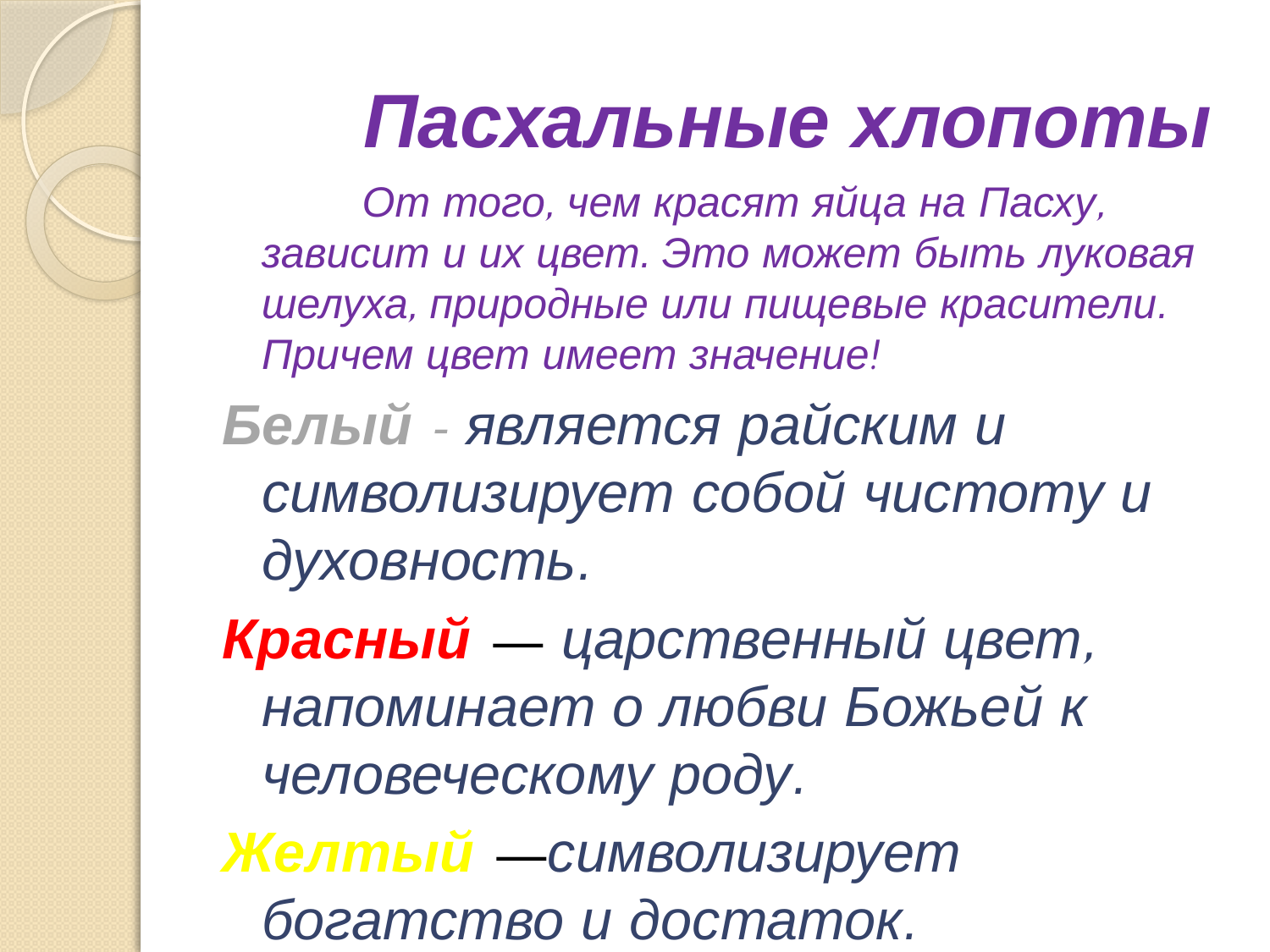

# Пасхальные хлопоты
           От того, чем красят яйца на Пасху, зависит и их цвет. Это может быть луковая шелуха, природные или пищевые красители. Причем цвет имеет значение!
Белый - является райским и символизирует собой чистоту и духовность.
Красный — царственный цвет, напоминает о любви Божьей к человеческому роду.
Желтый —символизирует богатство и достаток.